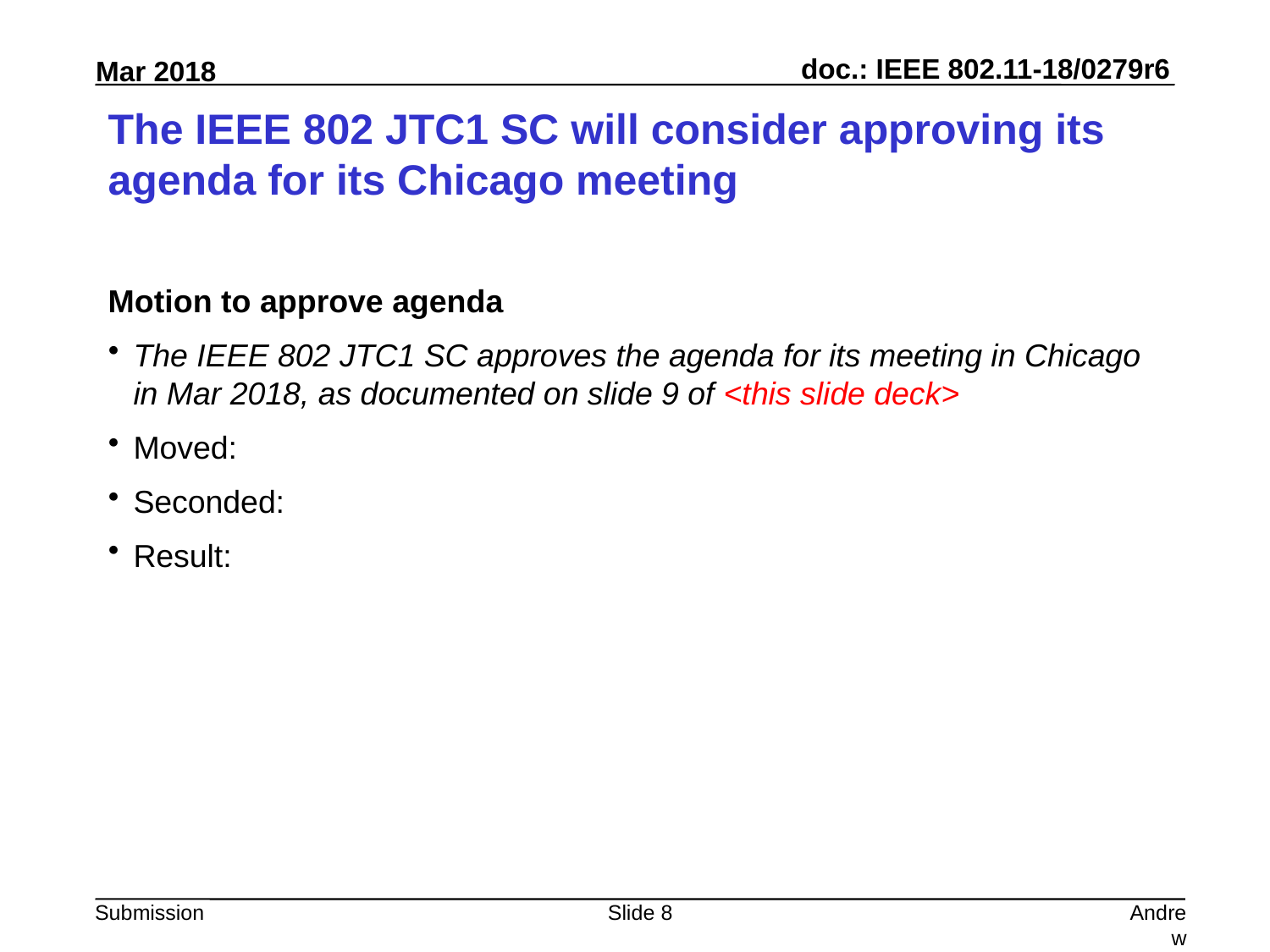

# The IEEE 802 JTC1 SC will consider approving its agenda for its Chicago meeting
Motion to approve agenda
The IEEE 802 JTC1 SC approves the agenda for its meeting in Chicago in Mar 2018, as documented on slide 9 of <this slide deck>
Moved:
Seconded:
Result:
Slide 8
Andrew Myles, Cisco